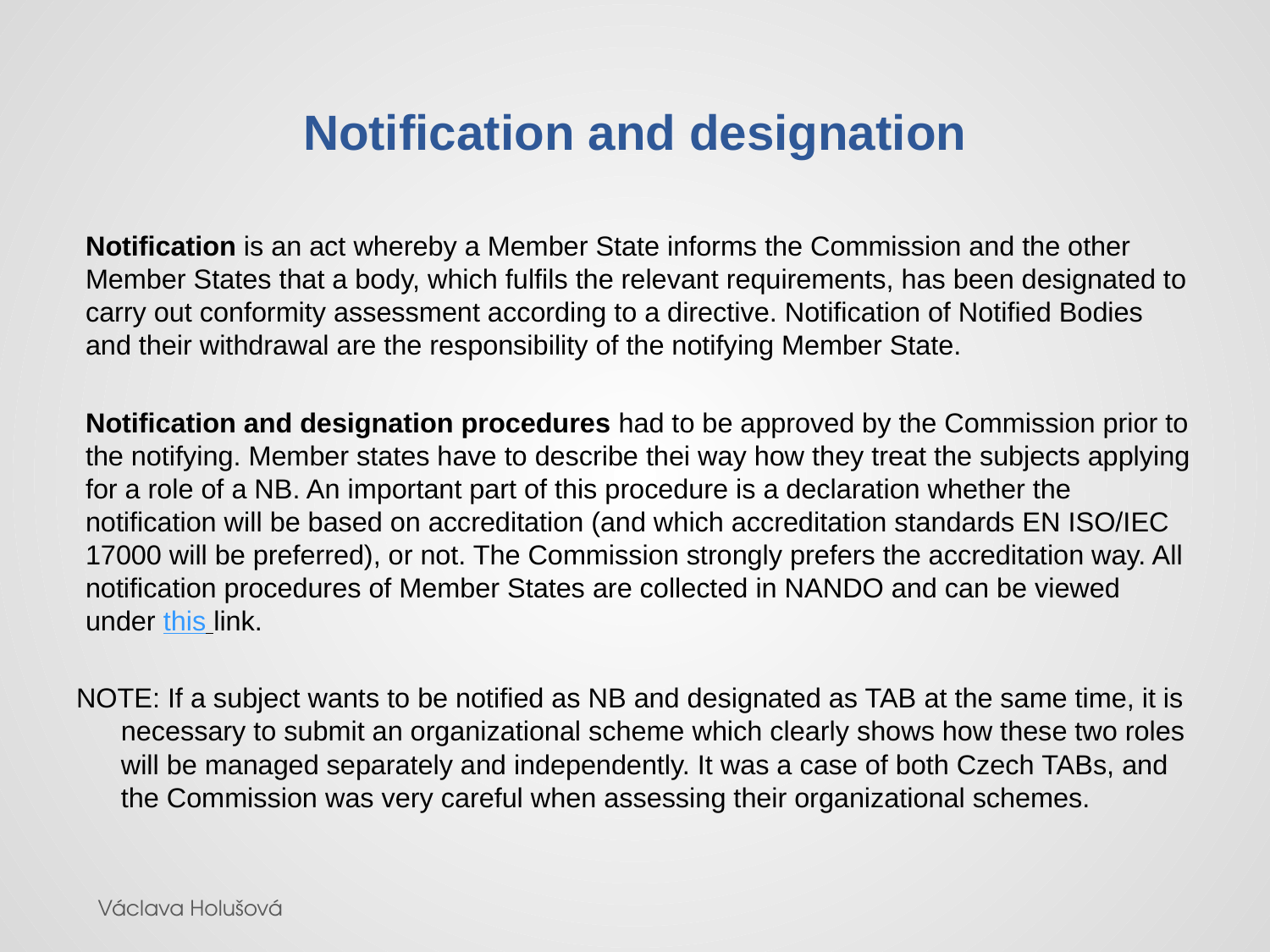

# Notification and designation
Notification is an act whereby a Member State informs the Commission and the other Member States that a body, which fulfils the relevant requirements, has been designated to carry out conformity assessment according to a directive. Notification of Notified Bodies and their withdrawal are the responsibility of the notifying Member State.

Notification and designation procedures had to be approved by the Commission prior to the notifying. Member states have to describe thei way how they treat the subjects applying for a role of a NB. An important part of this procedure is a declaration whether the notification will be based on accreditation (and which accreditation standards EN ISO/IEC 17000 will be preferred), or not. The Commission strongly prefers the accreditation way. All notification procedures of Member States are collected in NANDO and can be viewed under this link.

NOTE: If a subject wants to be notified as NB and designated as TAB at the same time, it is necessary to submit an organizational scheme which clearly shows how these two roles will be managed separately and independently. It was a case of both Czech TABs, and the Commission was very careful when assessing their organizational schemes.

Václava Holušová